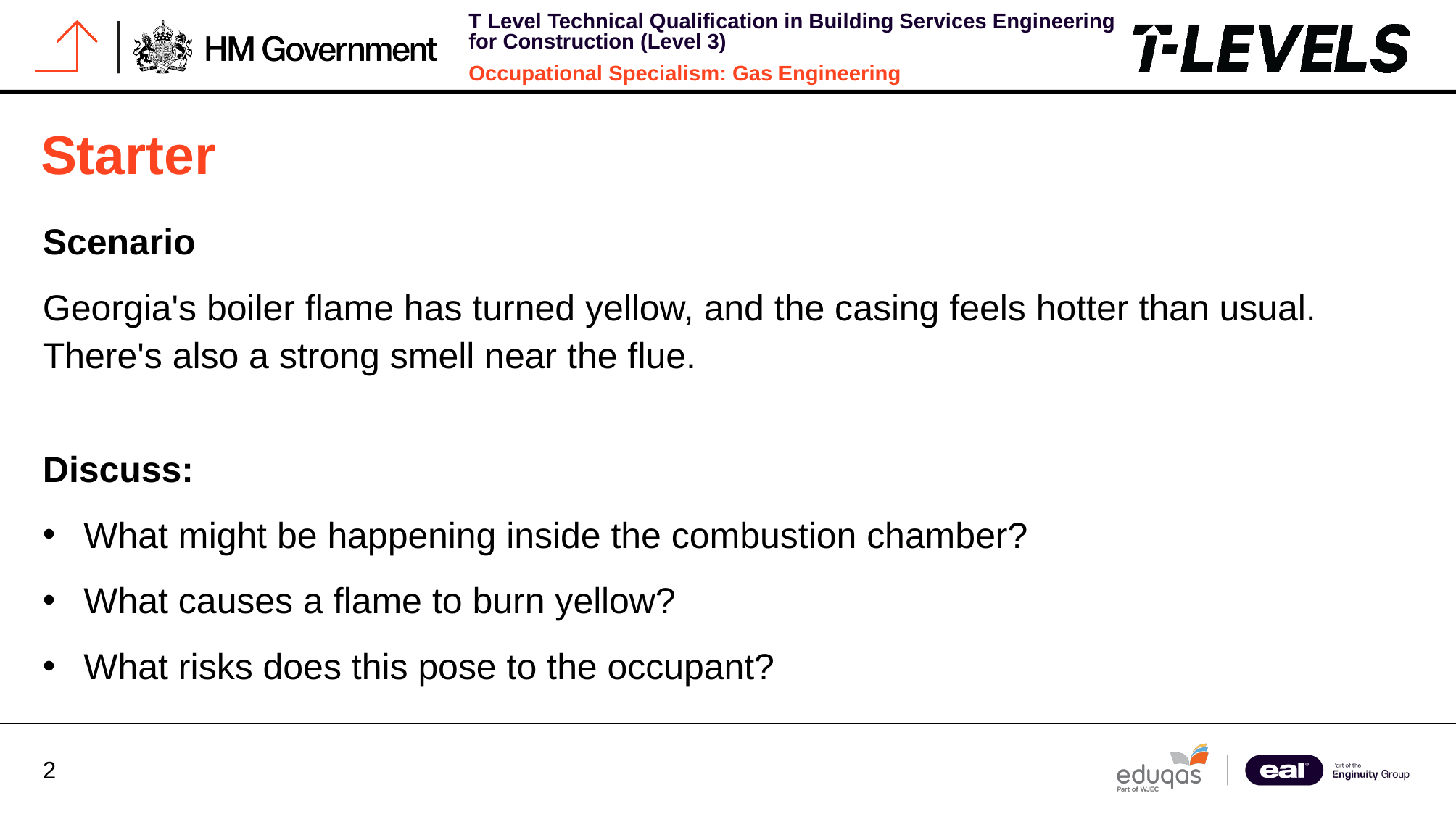

# Starter
Scenario
Georgia's boiler flame has turned yellow, and the casing feels hotter than usual. There's also a strong smell near the flue.

Discuss:
What might be happening inside the combustion chamber?
What causes a flame to burn yellow?
What risks does this pose to the occupant?